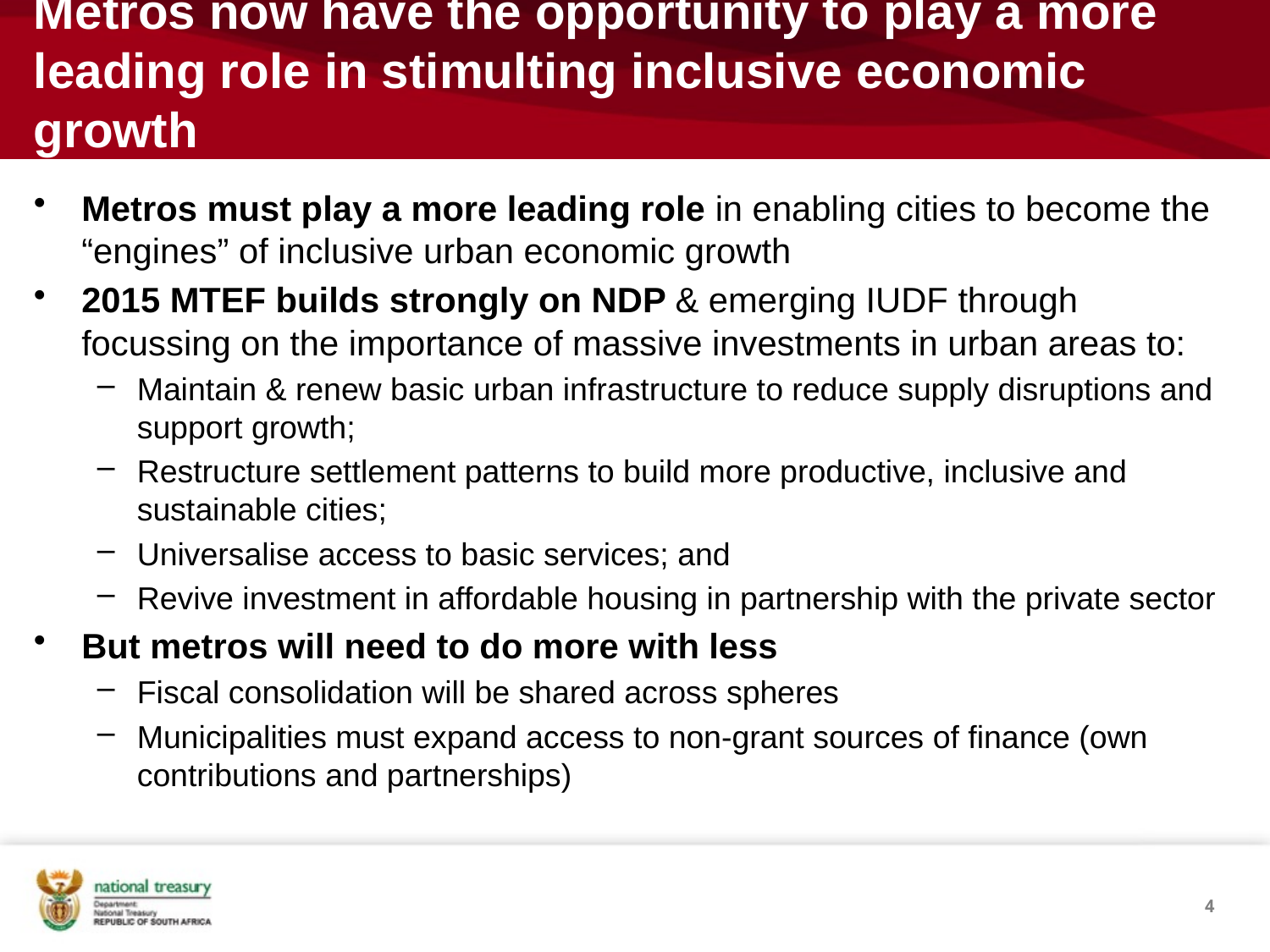

# Metros now have the opportunity to play a more leading role in stimulting inclusive economic growth
Metros must play a more leading role in enabling cities to become the “engines” of inclusive urban economic growth
2015 MTEF builds strongly on NDP & emerging IUDF through focussing on the importance of massive investments in urban areas to:
Maintain & renew basic urban infrastructure to reduce supply disruptions and support growth;
Restructure settlement patterns to build more productive, inclusive and sustainable cities;
Universalise access to basic services; and
Revive investment in affordable housing in partnership with the private sector
But metros will need to do more with less
Fiscal consolidation will be shared across spheres
Municipalities must expand access to non-grant sources of finance (own contributions and partnerships)
4